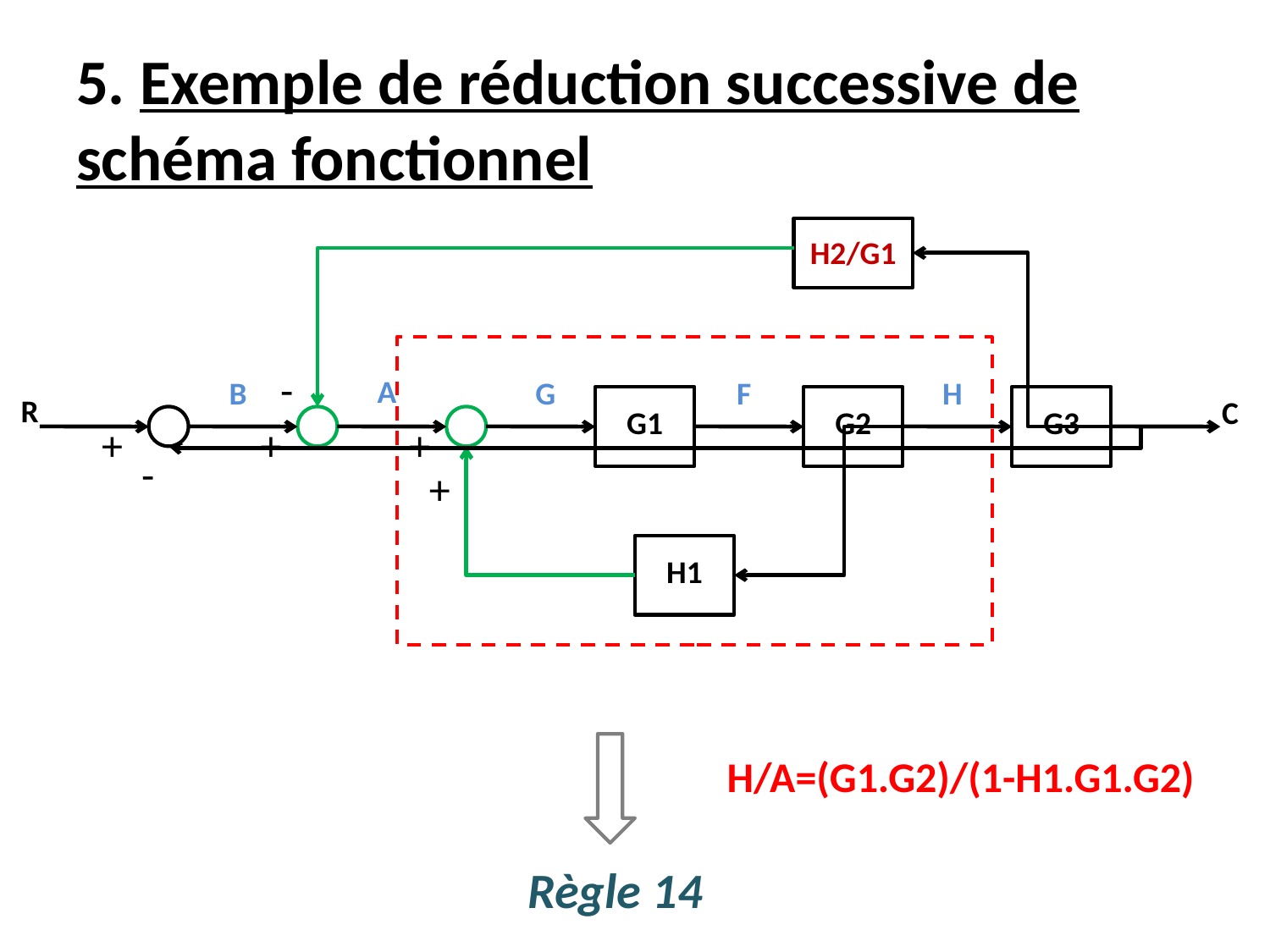

# 5. Exemple de réduction successive de schéma fonctionnel

H2/G1

-
A
B
G
F
H
R

C
G1
G2
G3

+
+
+
-
+

H1

H/A=(G1.G2)/(1-H1.G1.G2)
Règle 14